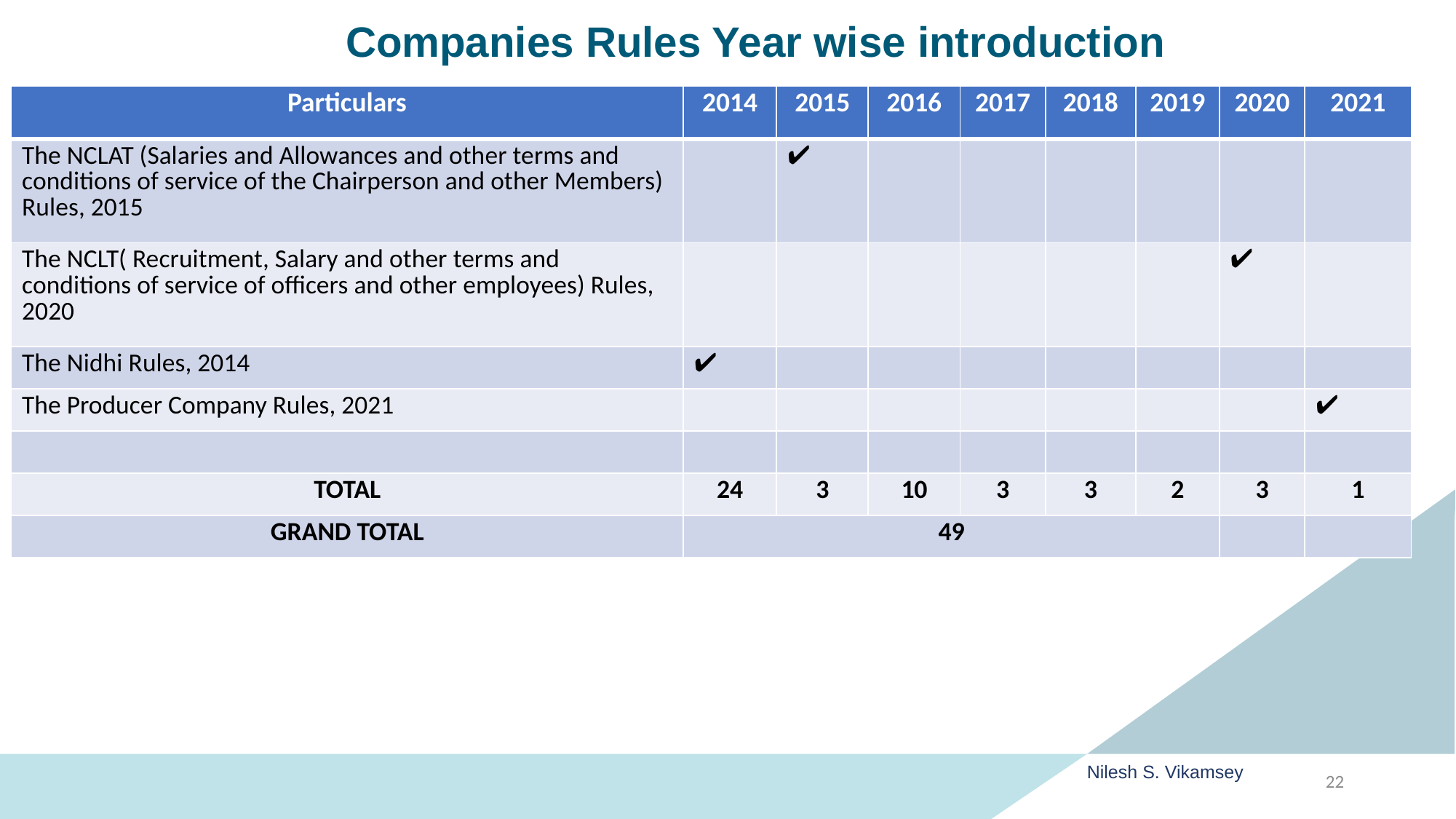

Companies Rules Year wise introduction
| Particulars | 2014 | 2015 | 2016 | 2017 | 2018 | 2019 | 2020 | 2021 |
| --- | --- | --- | --- | --- | --- | --- | --- | --- |
| The NCLAT (Salaries and Allowances and other terms and conditions of service of the Chairperson and other Members) Rules, 2015 |  | ✔ |  |  |  |  |  |  |
| The NCLT( Recruitment, Salary and other terms and conditions of service of officers and other employees) Rules, 2020 |  |  |  |  |  |  | ✔ |  |
| The Nidhi Rules, 2014 | ✔ |  |  |  |  |  |  |  |
| The Producer Company Rules, 2021 |  |  |  |  |  |  |  | ✔ |
|  |  |  |  |  |  |  |  |  |
| TOTAL | 24 | 3 | 10 | 3 | 3 | 2 | 3 | 1 |
| GRAND TOTAL | 49 |  |  |  |  |  |  |  |

Nilesh S. Vikamsey
22